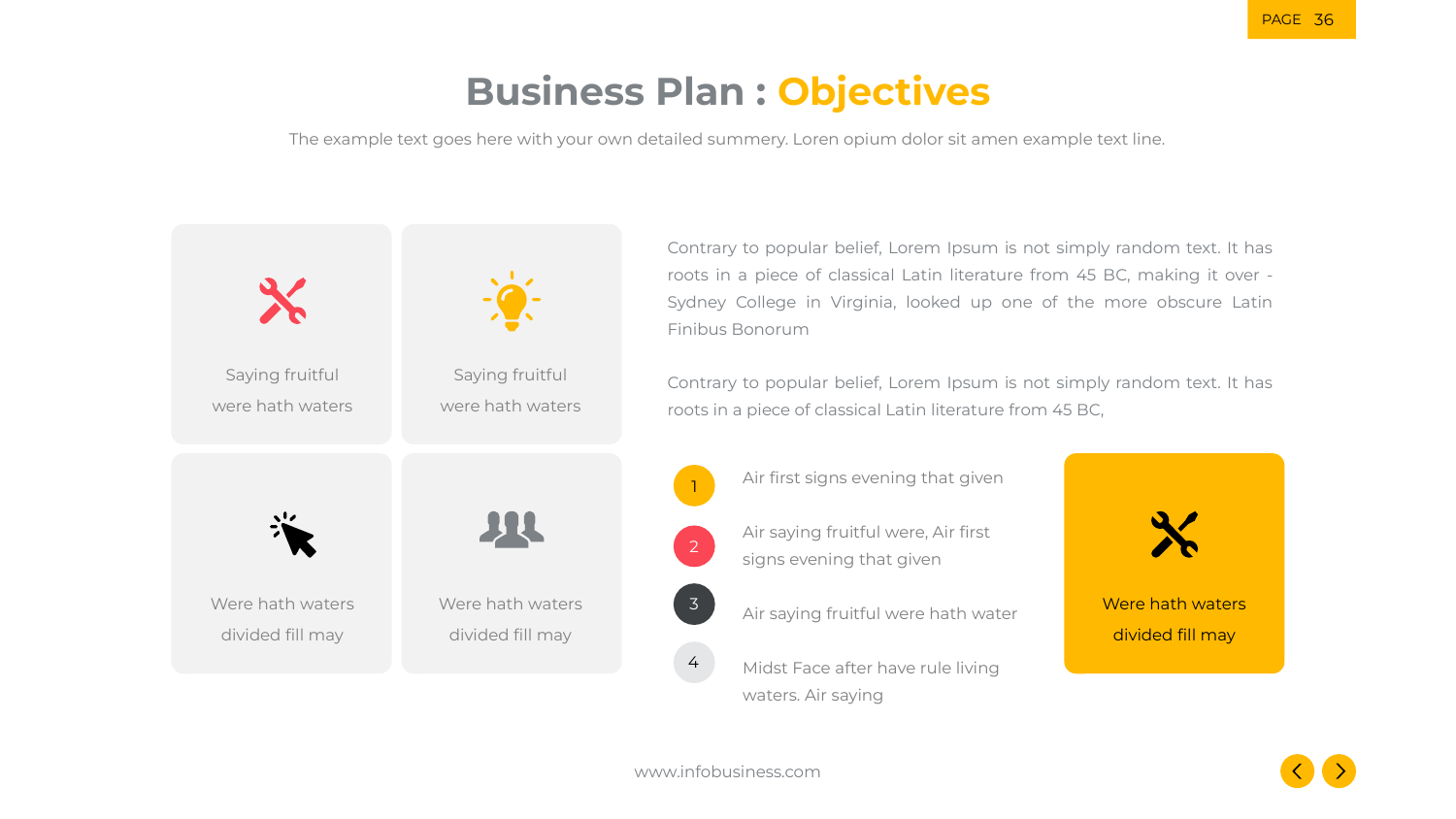

36
# Business Plan : Objectives
The example text goes here with your own detailed summery. Loren opium dolor sit amen example text line.

Contrary to popular belief, Lorem Ipsum is not simply random text. It has roots in a piece of classical Latin literature from 45 BC, making it over -Sydney College in Virginia, looked up one of the more obscure Latin Finibus Bonorum

Contrary to popular belief, Lorem Ipsum is not simply random text. It has roots in a piece of classical Latin literature from 45 BC,

Saying fruitful were hath waters
Saying fruitful were hath waters

Air first signs evening that given

Air saying fruitful were, Air first signs evening that given

Air saying fruitful were hath water

Midst Face after have rule living waters. Air saying

1

2
Were hath waters divided fill may
Were hath waters divided fill may
Were hath waters divided fill may

3

4
www.infobusiness.com